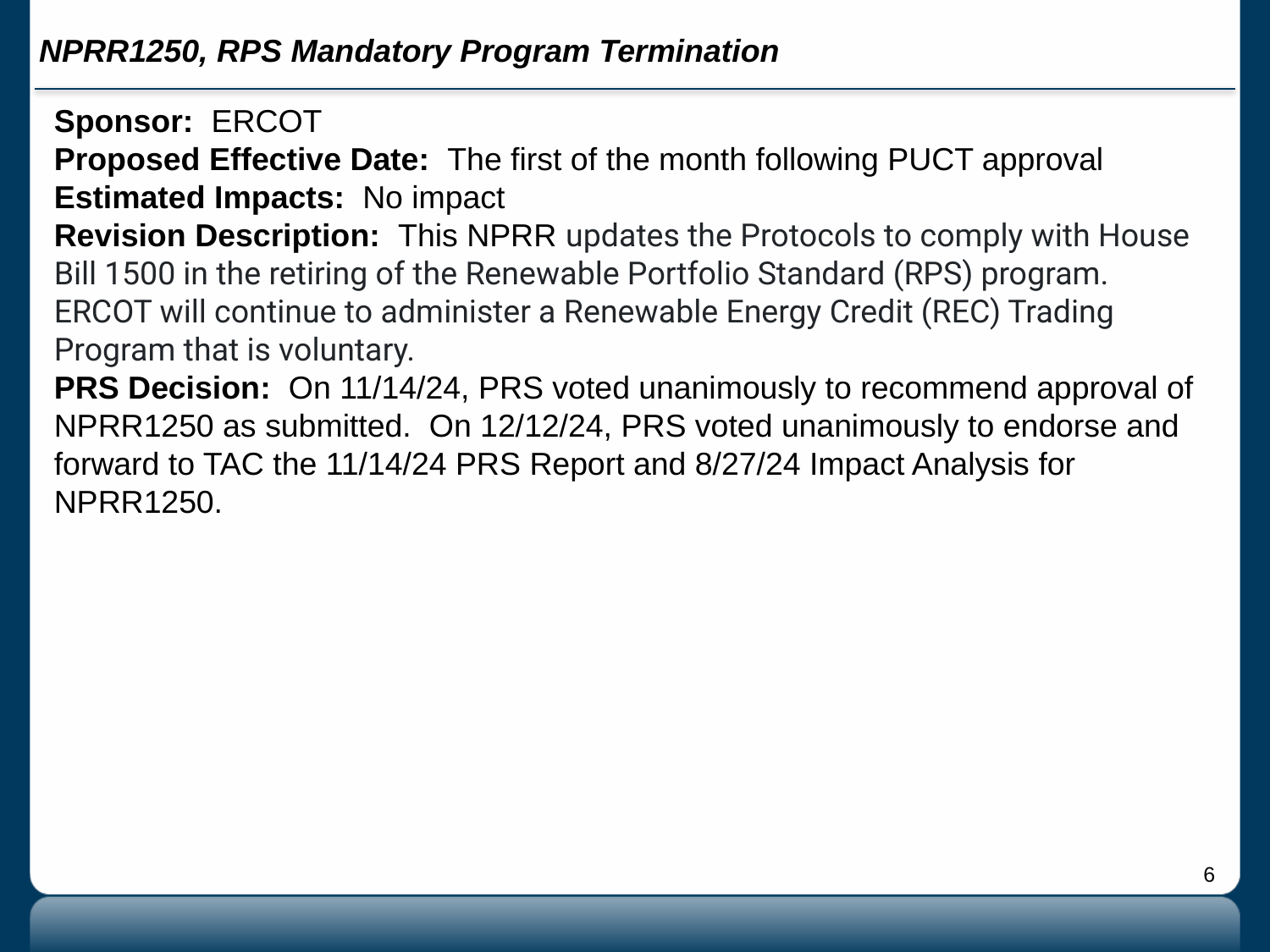

# NPRR1250, RPS Mandatory Program Termination
Sponsor:  ERCOT
Proposed Effective Date:  The first of the month following PUCT approval
Estimated Impacts:  No impact
Revision Description:  This NPRR updates the Protocols to comply with House Bill 1500 in the retiring of the Renewable Portfolio Standard (RPS) program. ERCOT will continue to administer a Renewable Energy Credit (REC) Trading Program that is voluntary.
PRS Decision:  On 11/14/24, PRS voted unanimously to recommend approval of NPRR1250 as submitted.  On 12/12/24, PRS voted unanimously to endorse and forward to TAC the 11/14/24 PRS Report and 8/27/24 Impact Analysis for NPRR1250.